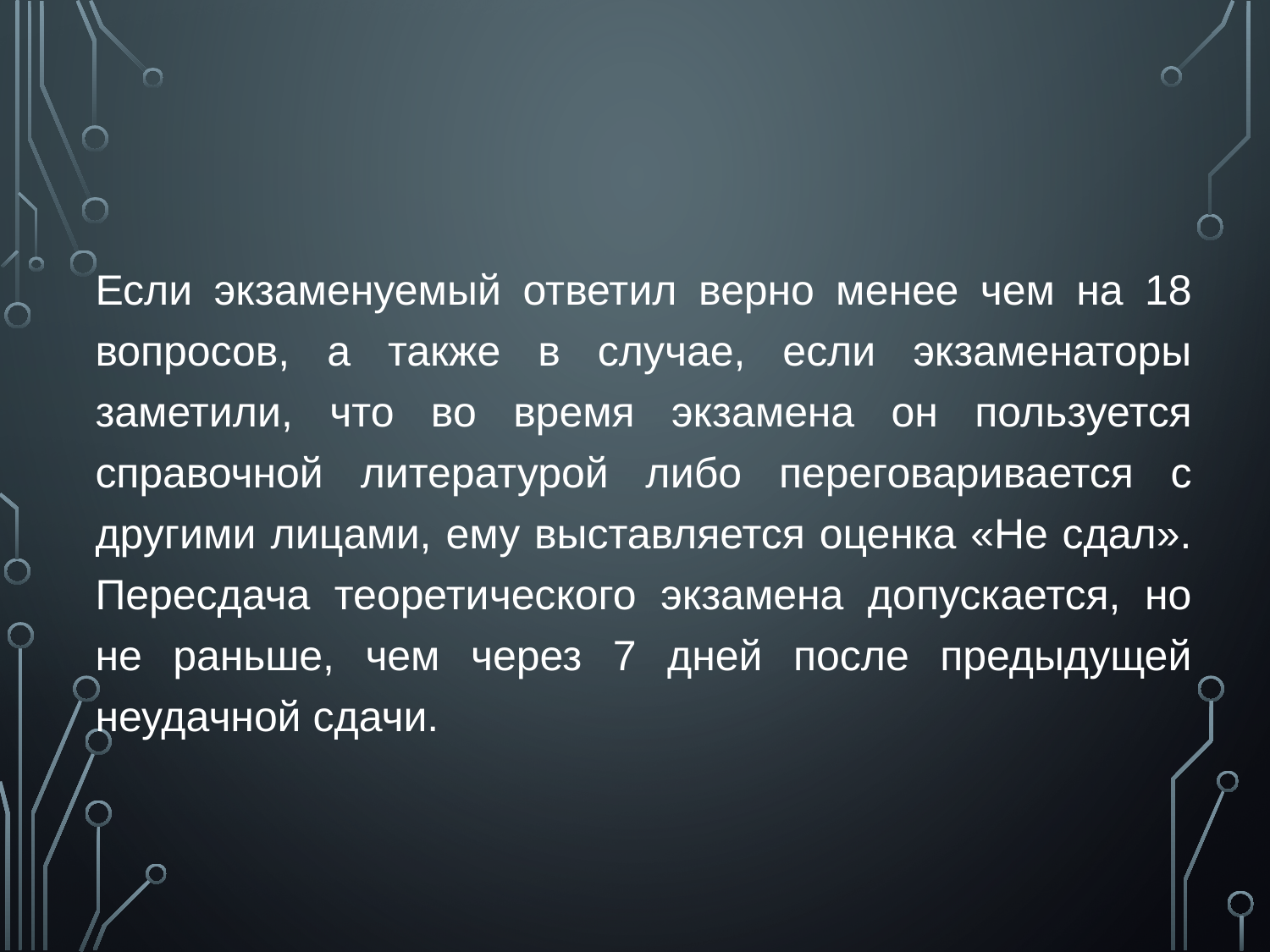

Если экзаменуемый ответил верно менее чем на 18 вопросов, а также в случае, если экзаменаторы заметили, что во время экзамена он пользуется справочной литературой либо переговаривается с другими лицами, ему выставляется оценка «Не сдал». Пересдача теоретического экзамена допускается, но не раньше, чем через 7 дней после предыдущей неудачной сдачи.